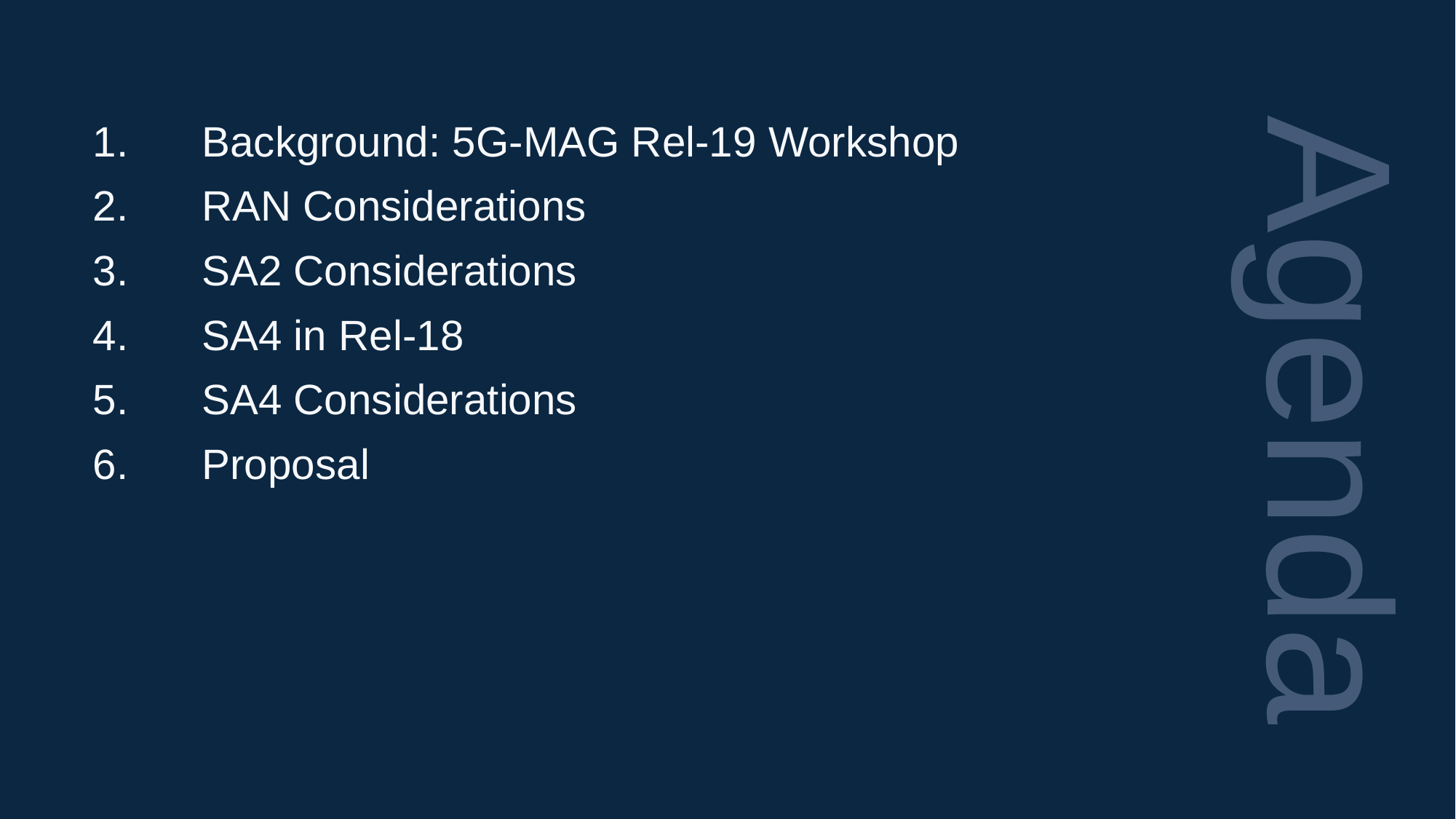

Background: 5G-MAG Rel-19 Workshop
RAN Considerations
SA2 Considerations
SA4 in Rel-18
SA4 Considerations
Proposal